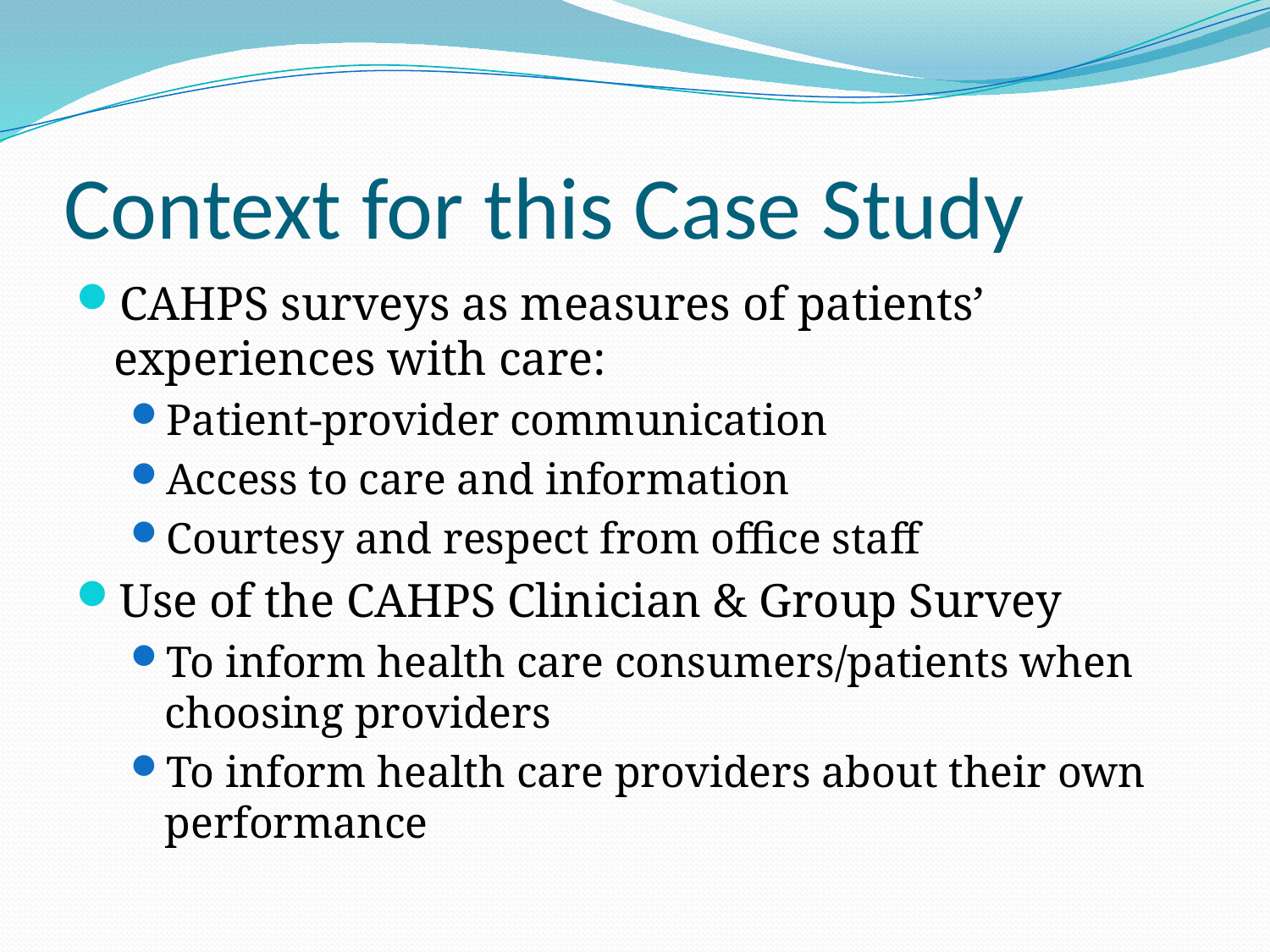

# Context for this Case Study
CAHPS surveys as measures of patients’ experiences with care:
Patient-provider communication
Access to care and information
Courtesy and respect from office staff
Use of the CAHPS Clinician & Group Survey
To inform health care consumers/patients when choosing providers
To inform health care providers about their own performance